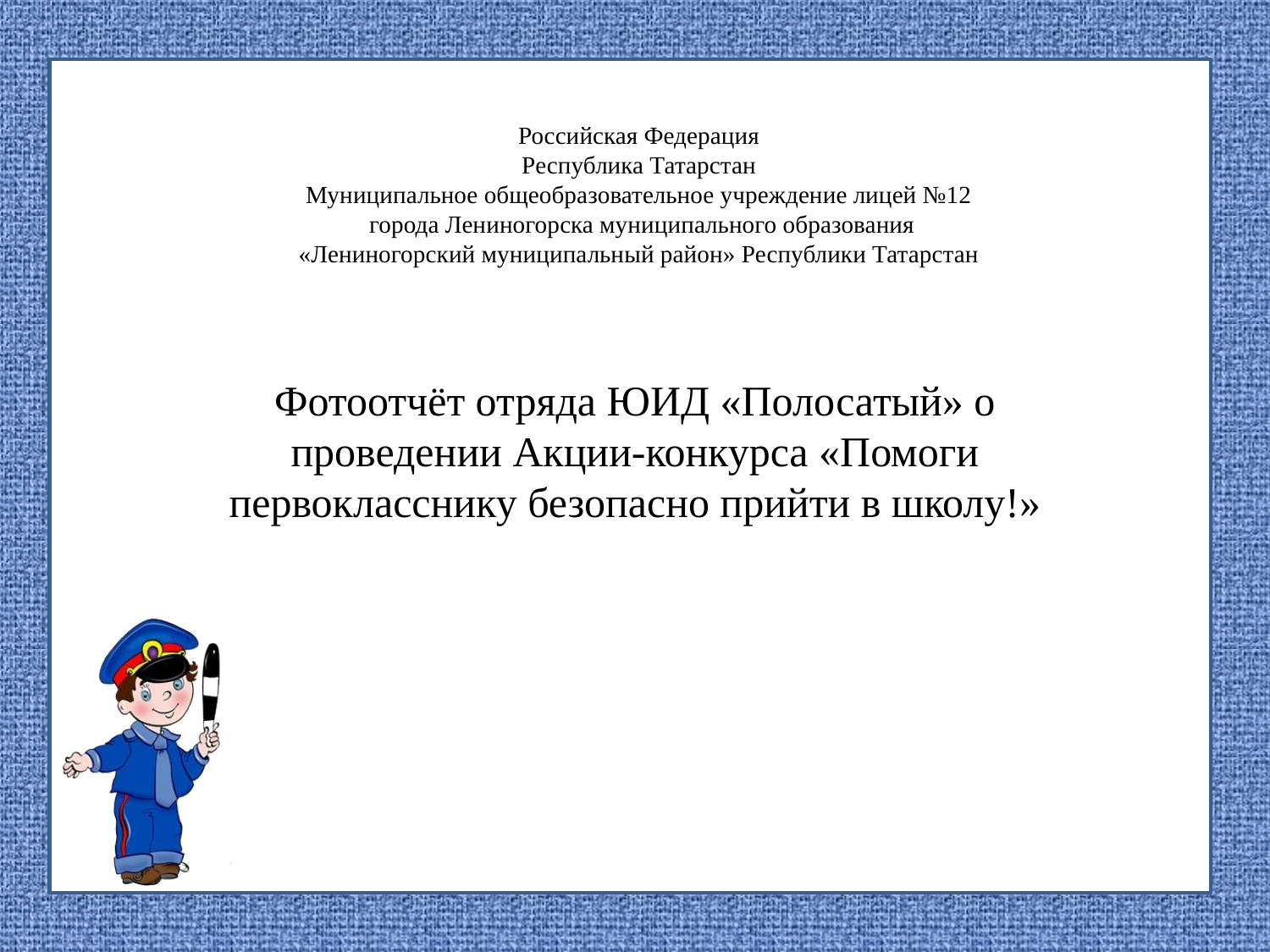

# Российская Федерация Республика Татарстан Муниципальное общеобразовательное учреждение лицей №12 города Лениногорска муниципального образования «Лениногорский муниципальный район» Республики Татарстан
Фотоотчёт отряда ЮИД «Полосатый» о проведении Акции-конкурса «Помоги первокласснику безопасно прийти в школу!»